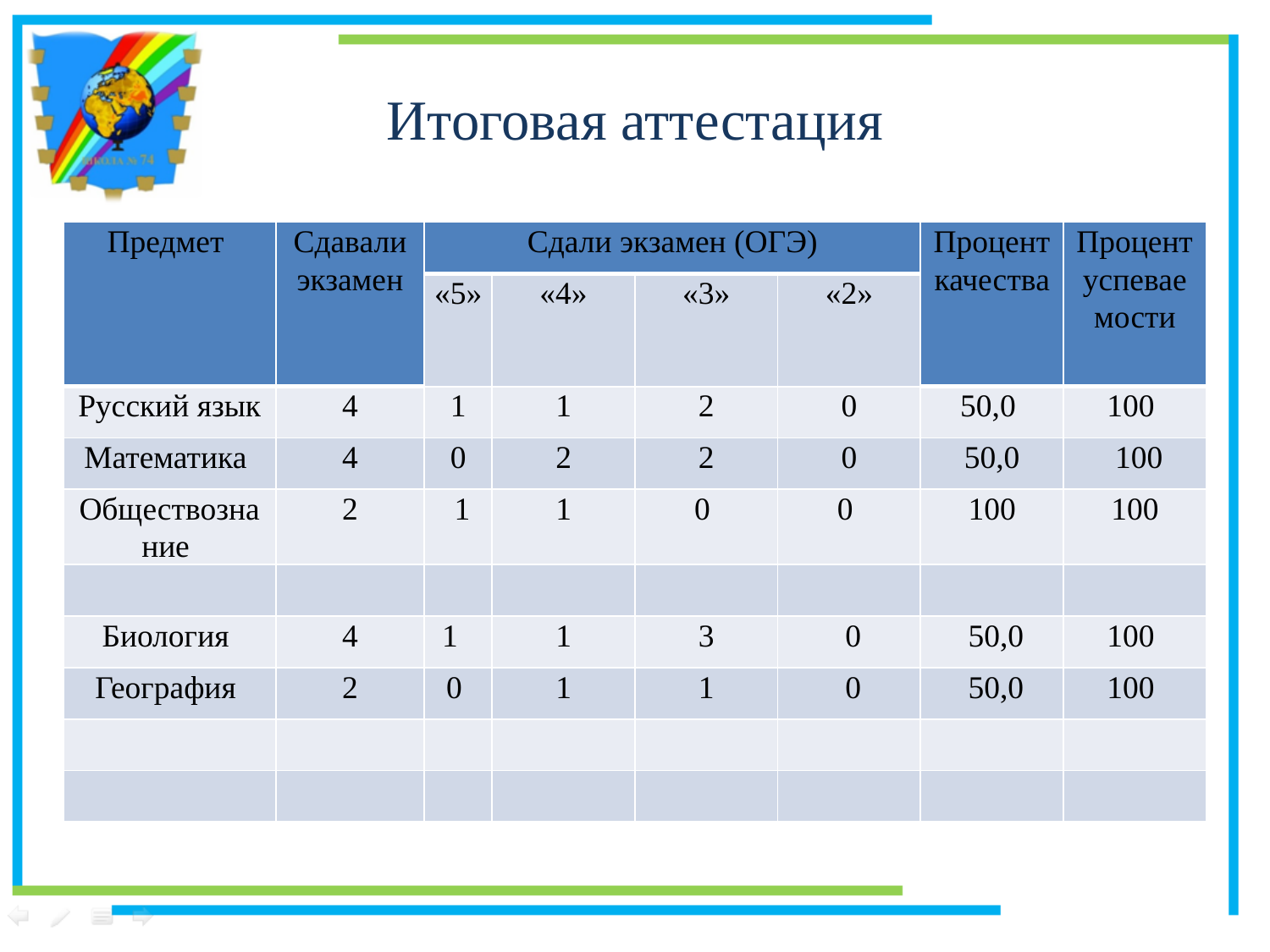

# Итоговая аттестация
| Предмет | Сдавали экзамен | Сдали экзамен (ОГЭ) |  |  |  | Процент качества | Процент успеваемости |
| --- | --- | --- | --- | --- | --- | --- | --- |
|  |  | «5» | «4» | «3» | «2» |  |  |
| Русский язык | 4 | 1 | 1 | 2 | 0 | 50,0 | 100 |
| Математика | 4 | 0 | 2 | 2 | 0 | 50,0 | 100 |
| Обществознание | 2 | 1 | 1 | 0 | 0 | 100 | 100 |
|  |  |  |  |  |  |  |  |
| Биология | 4 | 1 | 1 | 3 | 0 | 50,0 | 100 |
| География | 2 | 0 | 1 | 1 | 0 | 50,0 | 100 |
|  |  |  |  |  |  |  |  |
|  |  |  |  |  |  |  |  |